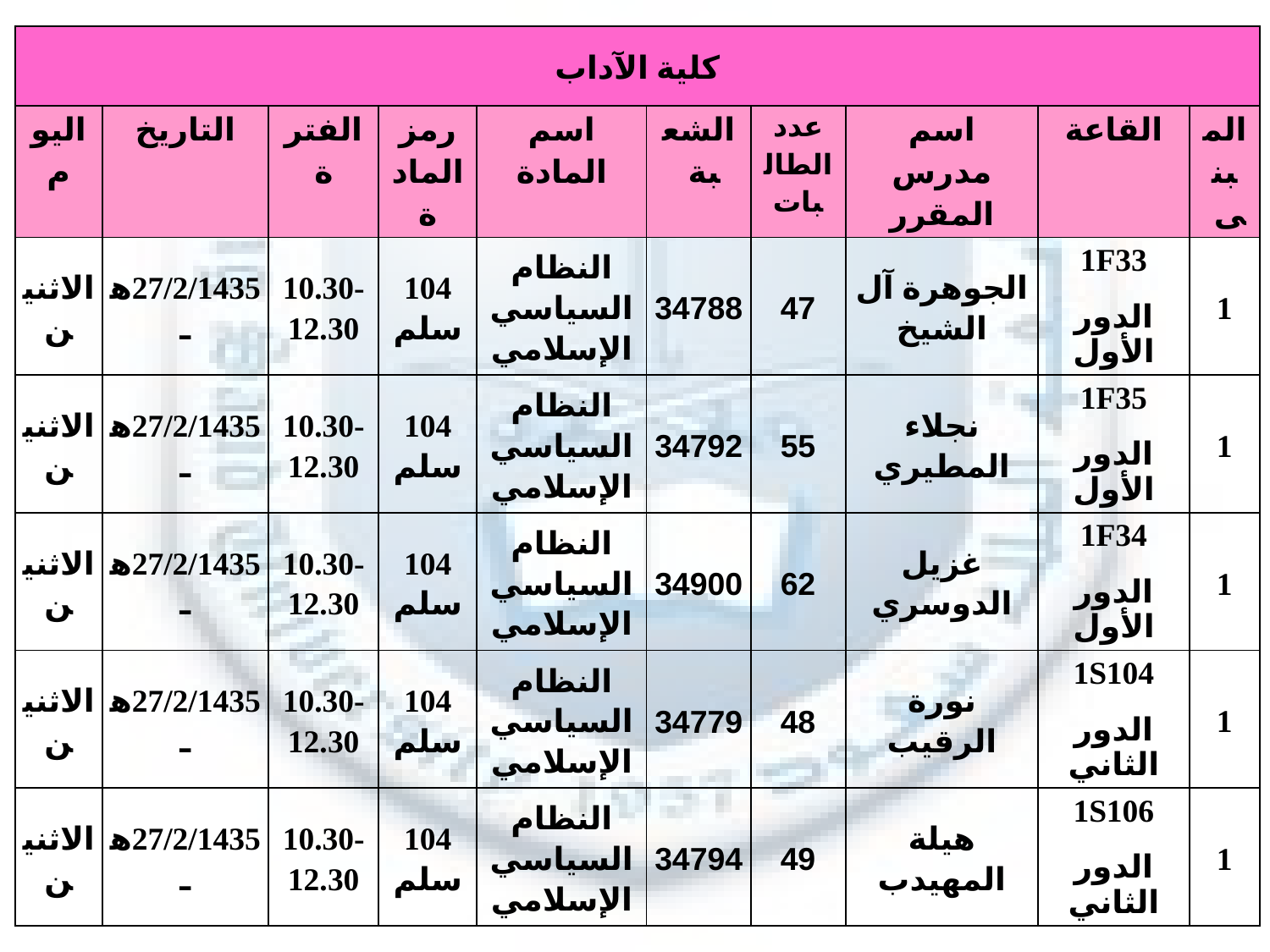

| كلية الآداب |  |  |  |  |  |  |  |  |  |
| --- | --- | --- | --- | --- | --- | --- | --- | --- | --- |
| اليوم | التاريخ | الفترة | رمز المادة | اسم المادة | الشعبة | عدد الطالبات | اسم مدرس المقرر | القاعة | المبنى |
| الاثنين | 27/2/1435هـ | 10.30-12.30 | 104 سلم | النظام السياسي الإسلامي | 34788 | 47 | الجوهرة آل الشيخ | 1F33 الدور الأول | 1 |
| الاثنين | 27/2/1435هـ | 10.30-12.30 | 104 سلم | النظام السياسي الإسلامي | 34792 | 55 | نجلاء المطيري | 1F35 الدور الأول | 1 |
| الاثنين | 27/2/1435هـ | 10.30-12.30 | 104 سلم | النظام السياسي الإسلامي | 34900 | 62 | غزيل الدوسري | 1F34 الدور الأول | 1 |
| الاثنين | 27/2/1435هـ | 10.30-12.30 | 104 سلم | النظام السياسي الإسلامي | 34779 | 48 | نورة الرقيب | 1S104 الدور الثاني | 1 |
| الاثنين | 27/2/1435هـ | 10.30-12.30 | 104 سلم | النظام السياسي الإسلامي | 34794 | 49 | هيلة المهيدب | 1S106 الدور الثاني | 1 |